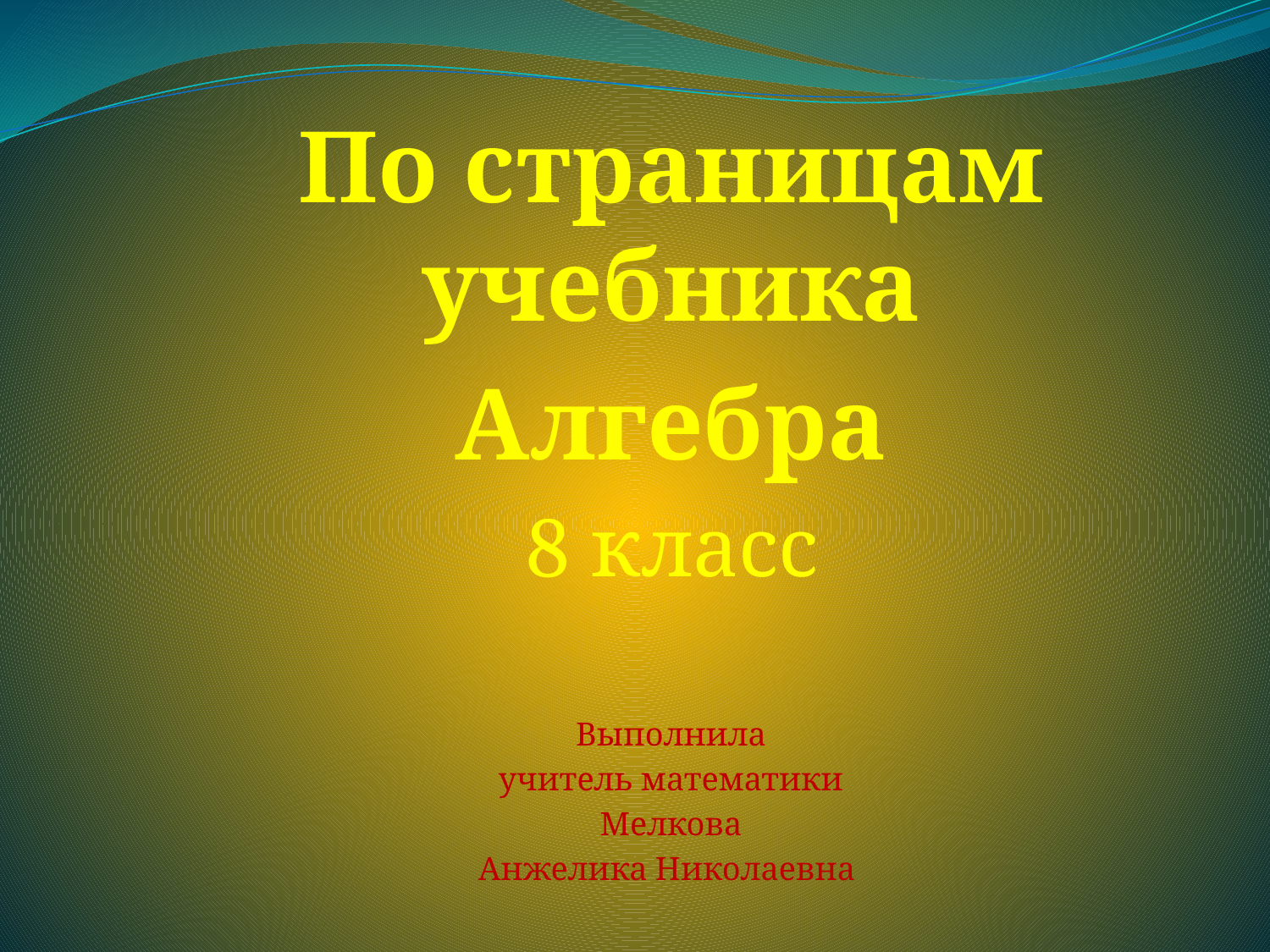

По страницам учебника
Алгебра
8 класс

Выполнила
учитель математики
Мелкова
Анжелика Николаевна